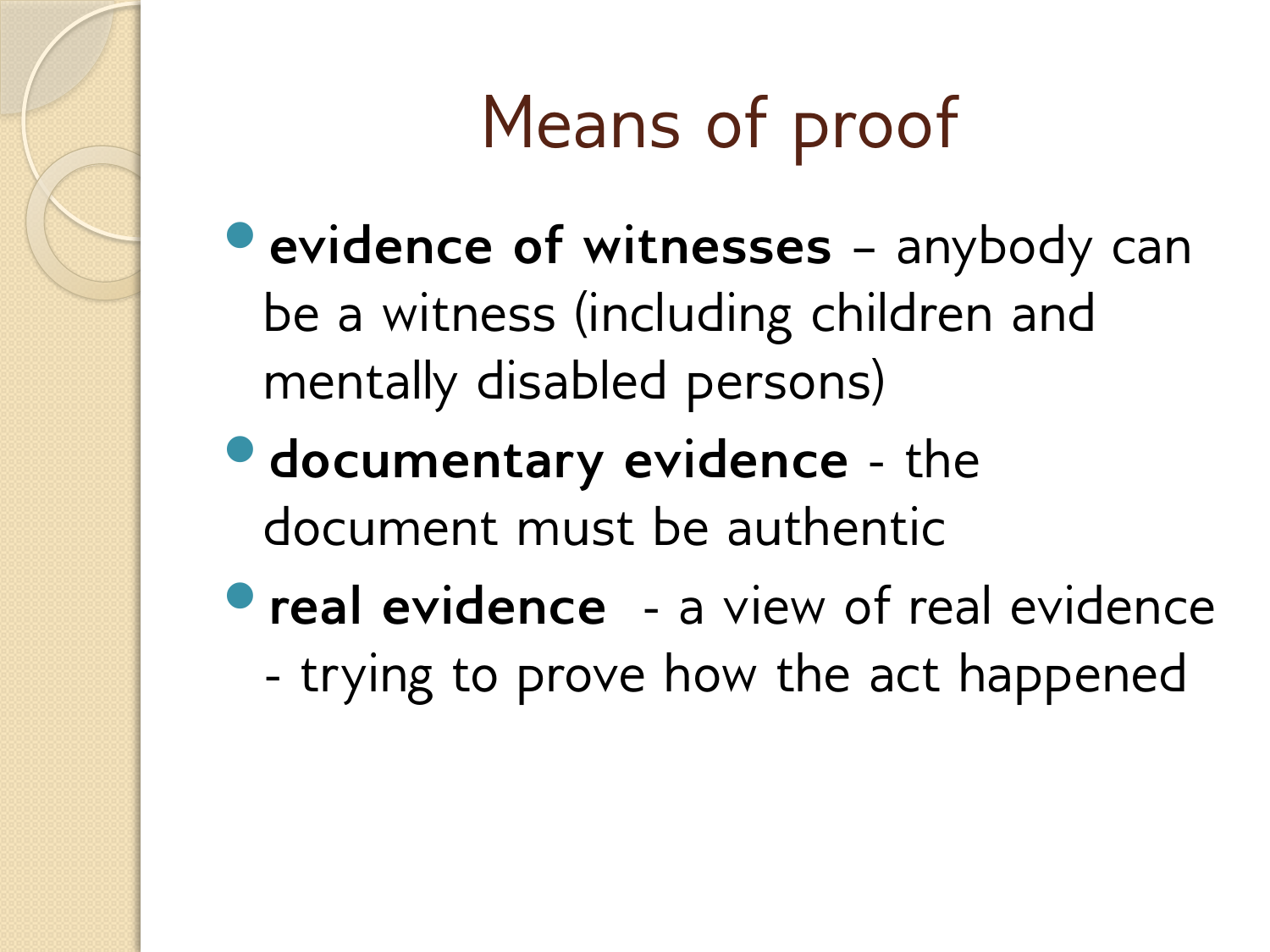

# Means of proof
evidence of witnesses – anybody can be a witness (including children and mentally disabled persons)
documentary evidence - the document must be authentic
real evidence  - a view of real evidence - trying to prove how the act happened